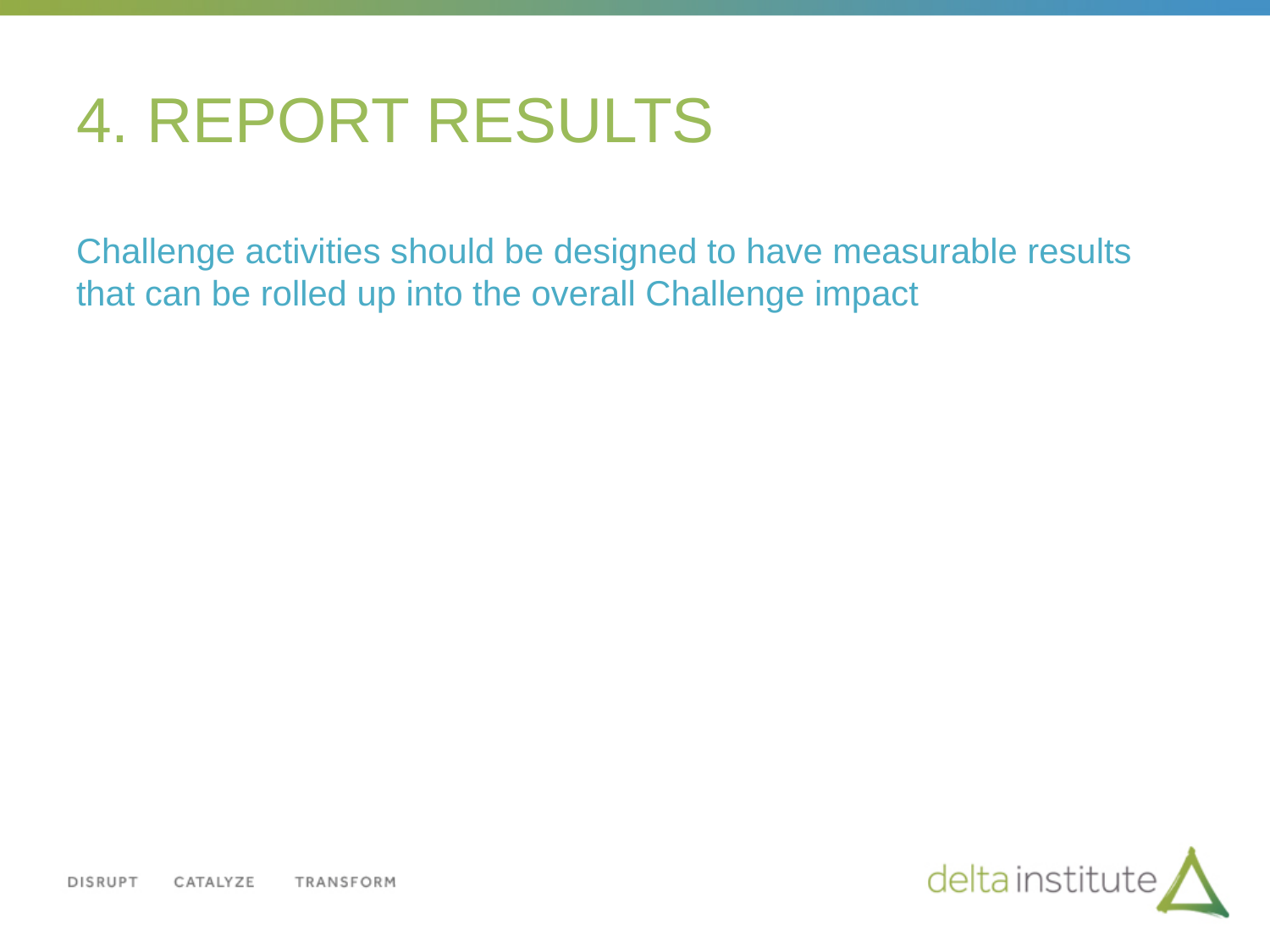

# 4. REPORT RESULTS
Challenge activities should be designed to have measurable results that can be rolled up into the overall Challenge impact